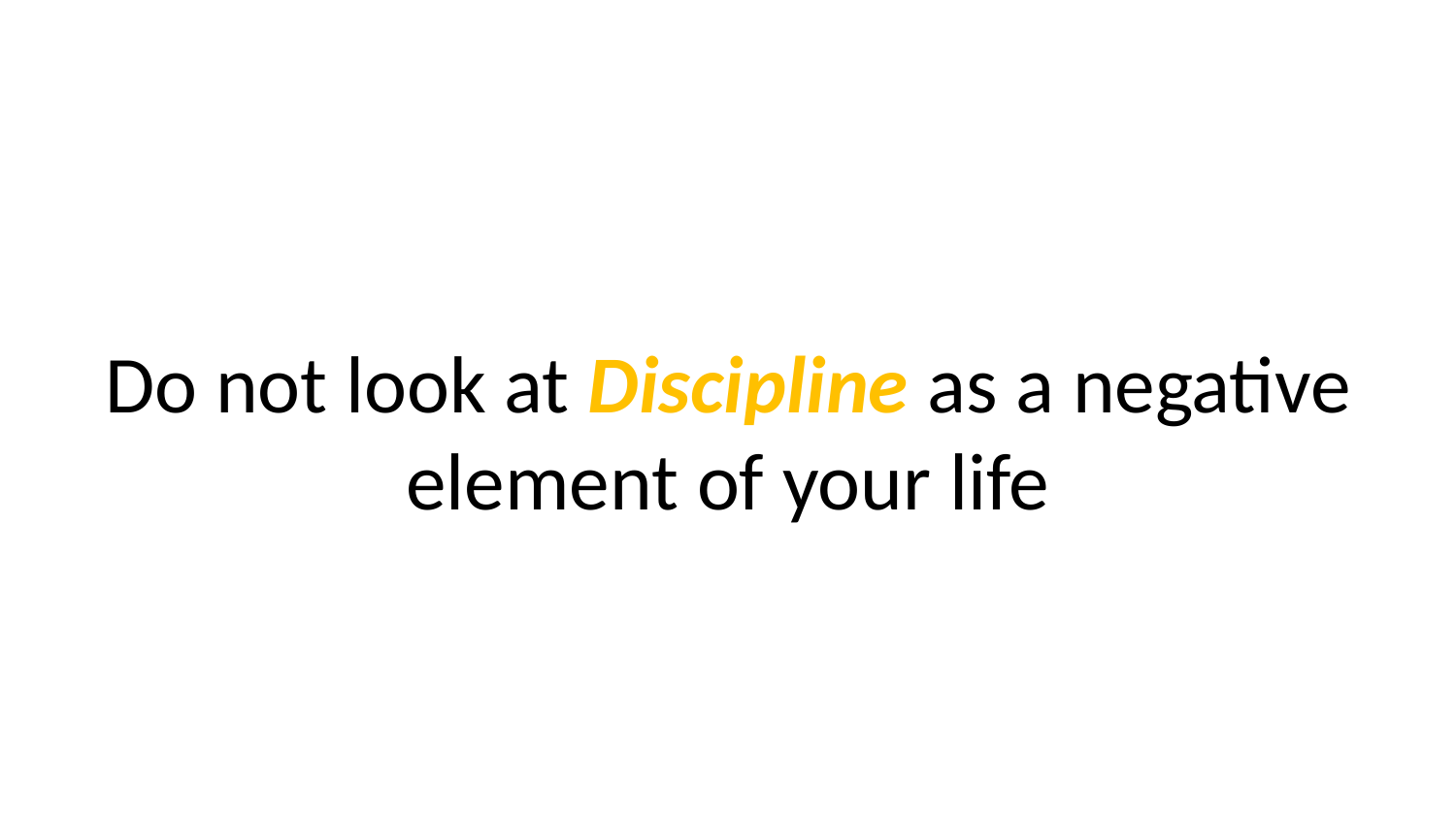

Do not look at Discipline as a negative element of your life